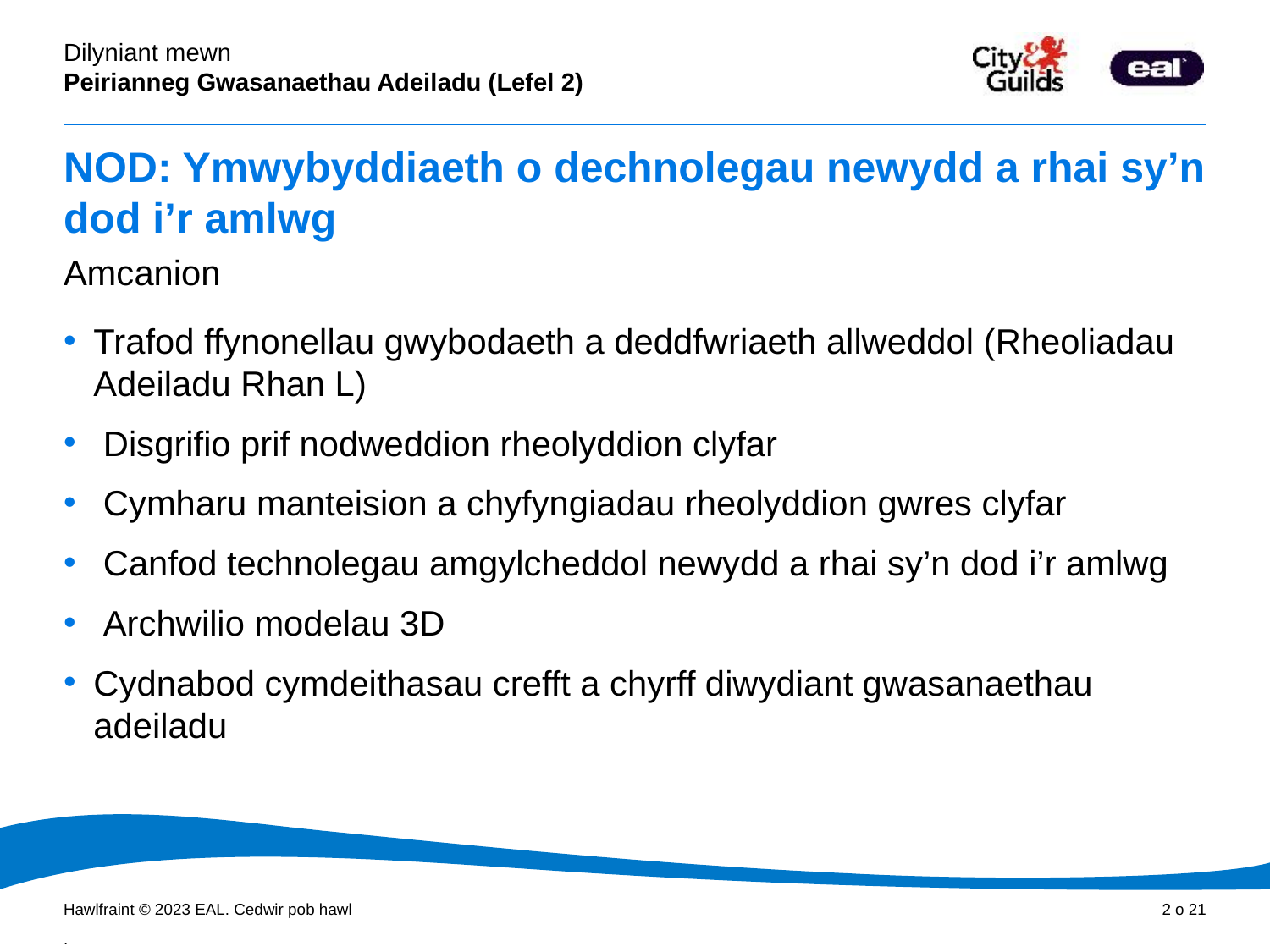

# NOD: Ymwybyddiaeth o dechnolegau newydd a rhai sy’n dod i’r amlwg
Amcanion
Trafod ffynonellau gwybodaeth a deddfwriaeth allweddol (Rheoliadau Adeiladu Rhan L)
 Disgrifio prif nodweddion rheolyddion clyfar
 Cymharu manteision a chyfyngiadau rheolyddion gwres clyfar
 Canfod technolegau amgylcheddol newydd a rhai sy’n dod i’r amlwg
 Archwilio modelau 3D
Cydnabod cymdeithasau crefft a chyrff diwydiant gwasanaethau adeiladu